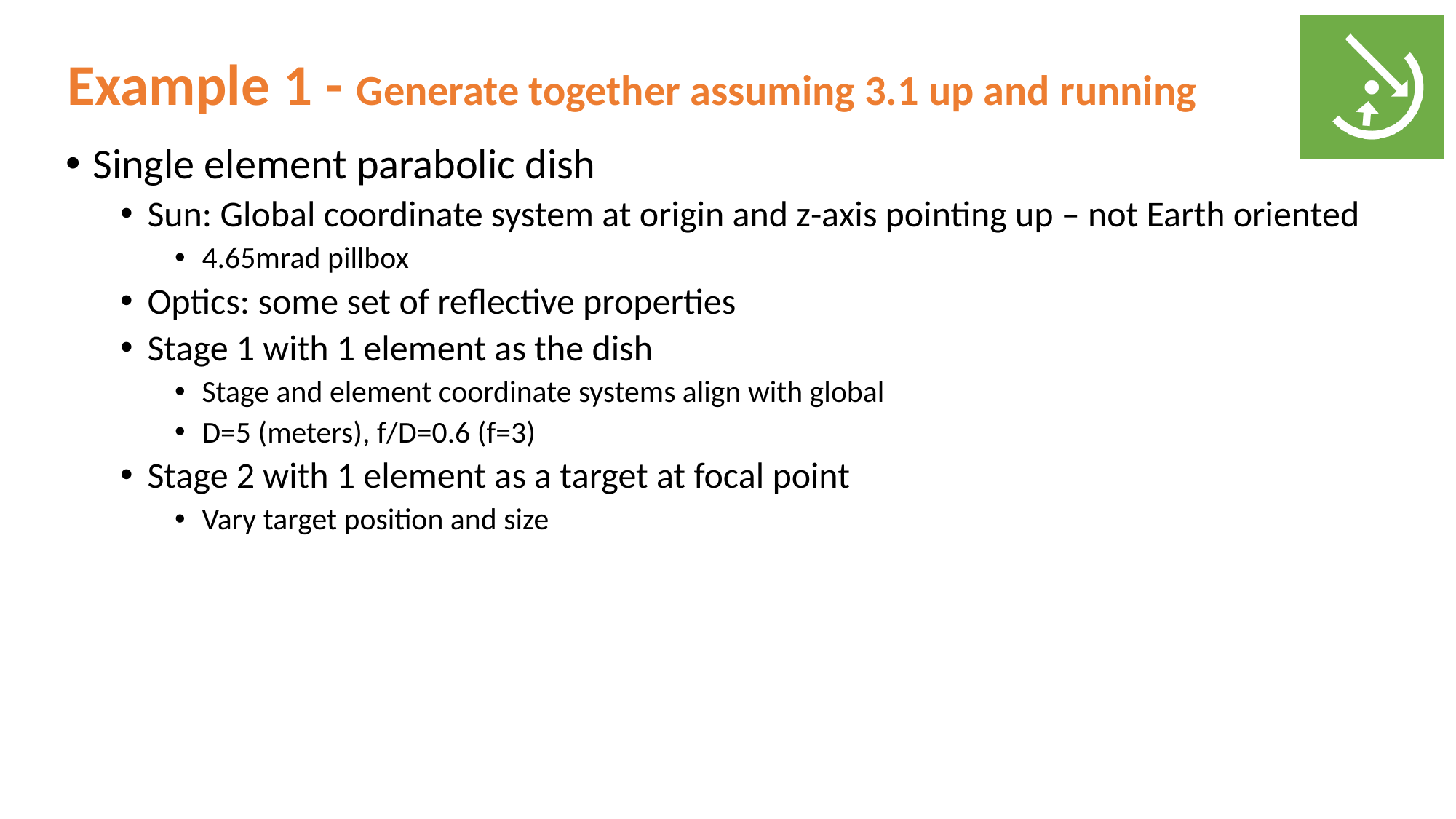

# Example 1 - Generate together assuming 3.1 up and running
Single element parabolic dish
Sun: Global coordinate system at origin and z-axis pointing up – not Earth oriented
4.65mrad pillbox
Optics: some set of reflective properties
Stage 1 with 1 element as the dish
Stage and element coordinate systems align with global
D=5 (meters), f/D=0.6 (f=3)
Stage 2 with 1 element as a target at focal point
Vary target position and size